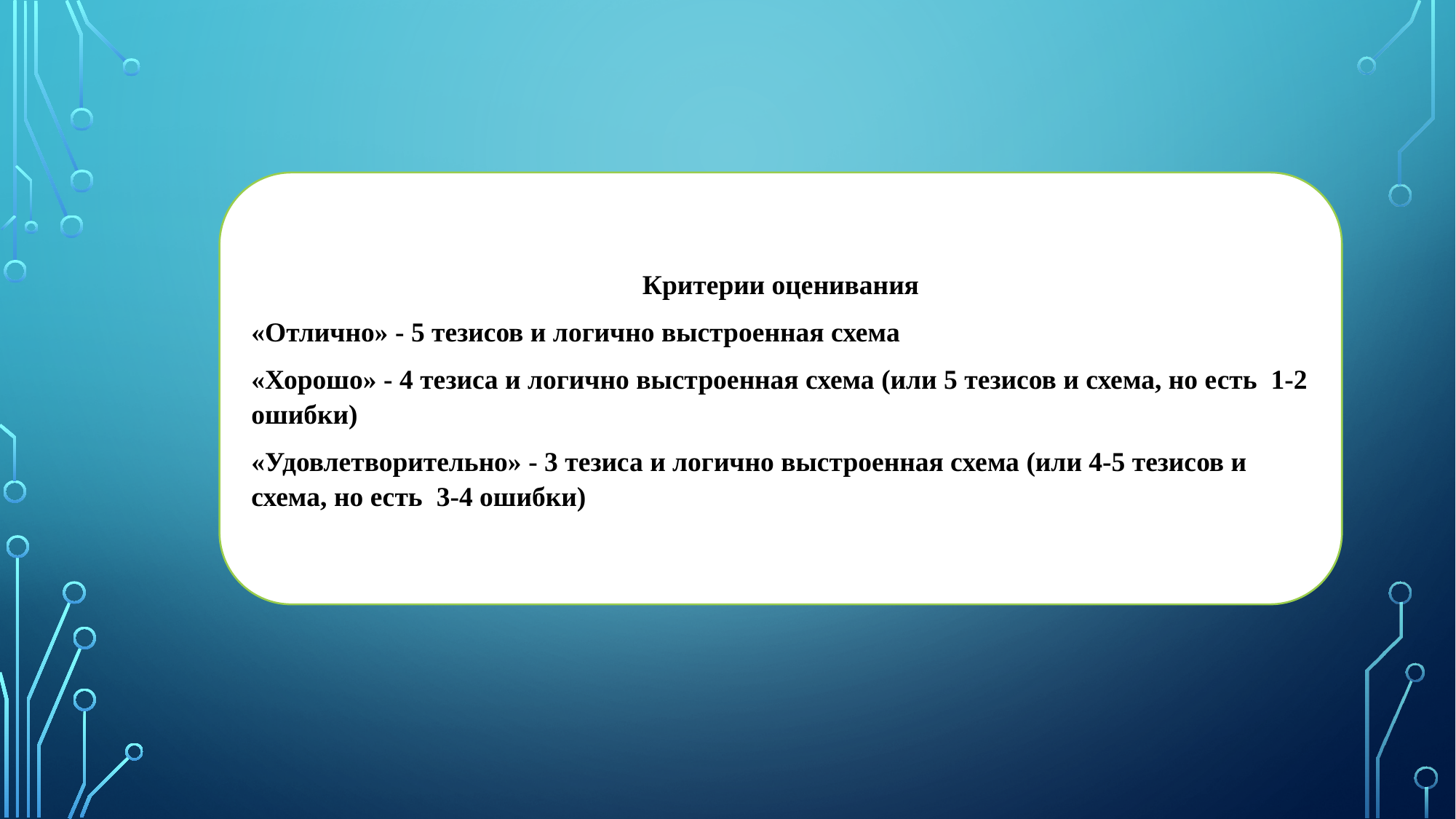

Критерии оценивания
«Отлично» - 5 тезисов и логично выстроенная схема
«Хорошо» - 4 тезиса и логично выстроенная схема (или 5 тезисов и схема, но есть  1-2 ошибки)
«Удовлетворительно» - 3 тезиса и логично выстроенная схема (или 4-5 тезисов и схема, но есть  3-4 ошибки)